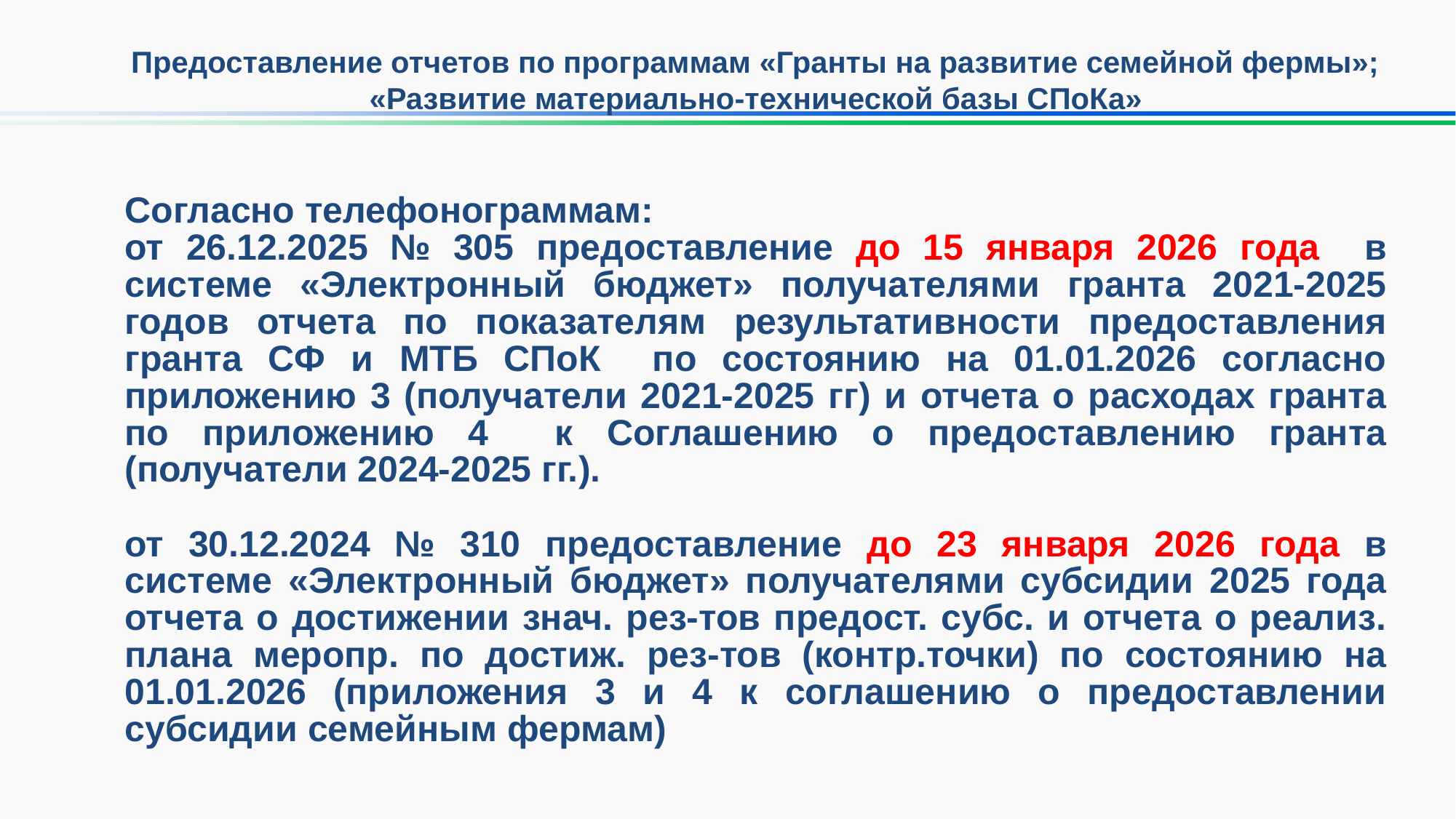

# Предоставление отчетов по программам «Гранты на развитие семейной фермы»;  «Развитие материально-технической базы СПоКа»

Согласно телефонограммам:
от 26.12.2025 № 305 предоставление до 15 января 2026 года  в системе «Электронный бюджет» получателями гранта 2021-2025 годов отчета по показателям результативности предоставления гранта СФ и МТБ СПоК  по состоянию на 01.01.2026 согласно приложению 3 (получатели 2021-2025 гг) и отчета о расходах гранта по приложению 4  к Соглашению о предоставлению гранта (получатели 2024-2025 гг.).

от 30.12.2024 № 310 предоставление до 23 января 2026 года в системе «Электронный бюджет» получателями субсидии 2025 года отчета о достижении знач. рез-тов предост. субс. и отчета о реализ. плана меропр. по достиж. рез-тов (контр.точки) по состоянию на 01.01.2026 (приложения 3 и 4 к соглашению о предоставлении субсидии семейным фермам)